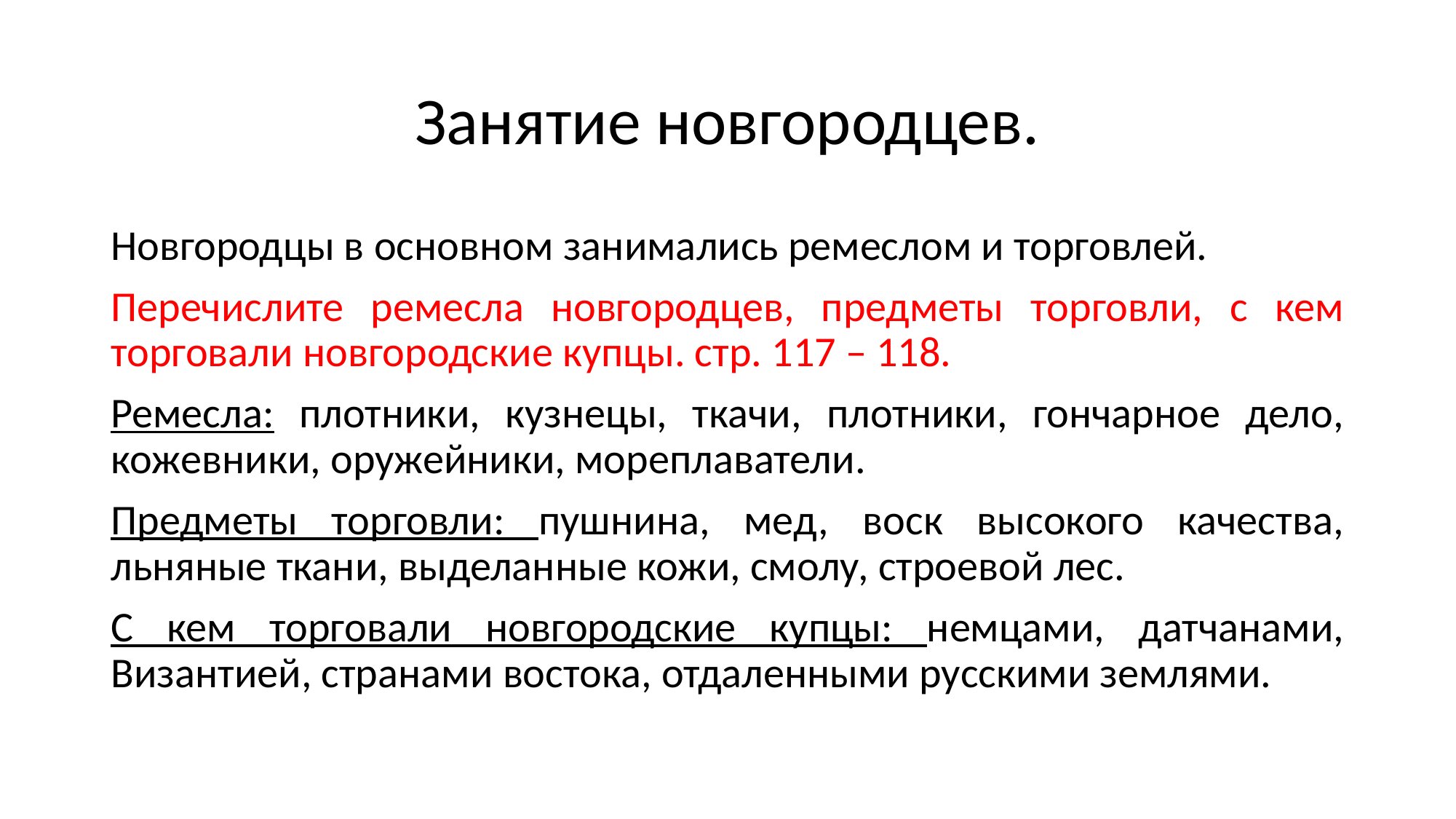

# Занятие новгородцев.
Новгородцы в основном занимались ремеслом и торговлей.
Перечислите ремесла новгородцев, предметы торговли, с кем торговали новгородские купцы. стр. 117 – 118.
Ремесла: плотники, кузнецы, ткачи, плотники, гончарное дело, кожевники, оружейники, мореплаватели.
Предметы торговли: пушнина, мед, воск высокого качества, льняные ткани, выделанные кожи, смолу, строевой лес.
С кем торговали новгородские купцы: немцами, датчанами, Византией, странами востока, отдаленными русскими землями.